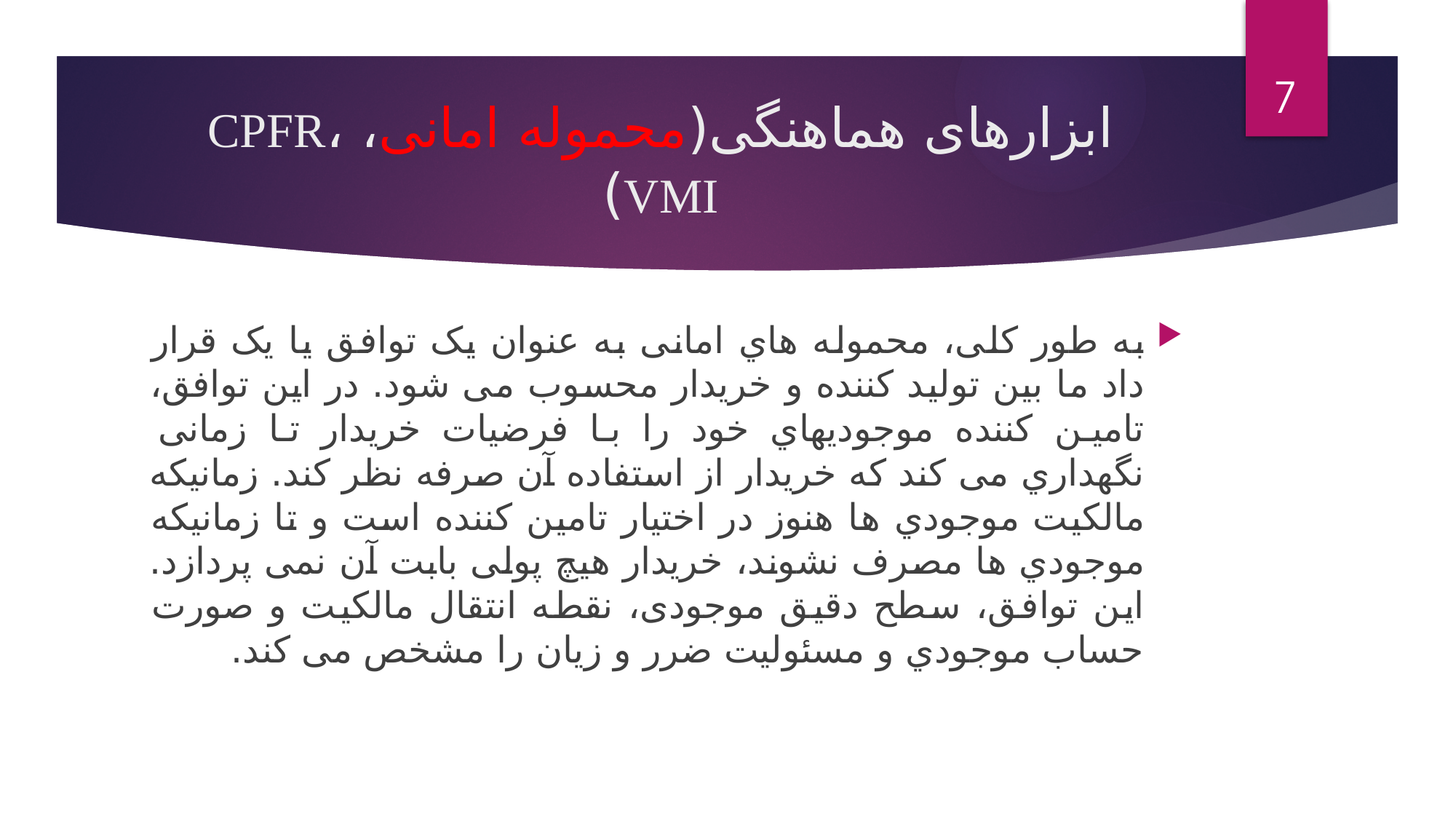

7
# ابزارهای هماهنگی(محموله امانی، CPFR، VMI)
به طور کلی، محموله هاي امانی به عنوان یک توافق یا یک قرار داد ما بین تولید کننده و خریدار محسوب می شود. در این توافق، تامین کننده موجودیهاي خود را با فرضیات خریدار تا زمانی نگهداري می کند که خریدار از استفاده آن صرفه نظر کند. زمانیکه مالکیت موجودي ها هنوز در اختیار تامین کننده است و تا زمانیکه موجودي ها مصرف نشوند، خریدار هیچ پولی بابت آن نمی پردازد. این توافق، سطح دقیق موجودی، نقطه انتقال مالکیت و صورت حساب موجودي و مسئولیت ضرر و زیان را مشخص می کند.